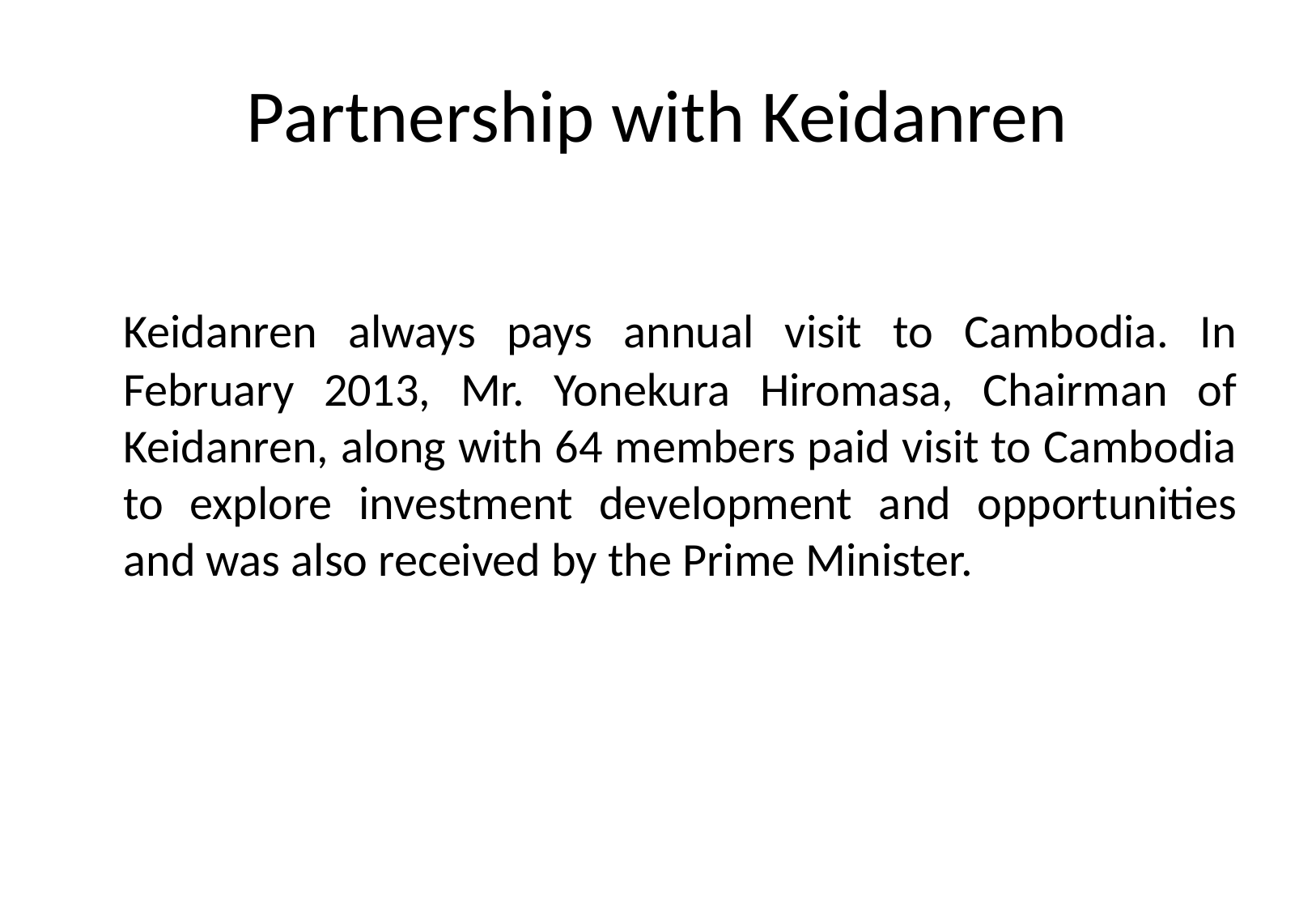

# Partnership with Keidanren

	Keidanren always pays annual visit to Cambodia. In February 2013, Mr. Yonekura Hiromasa, Chairman of Keidanren, along with 64 members paid visit to Cambodia to explore investment development and opportunities and was also received by the Prime Minister.